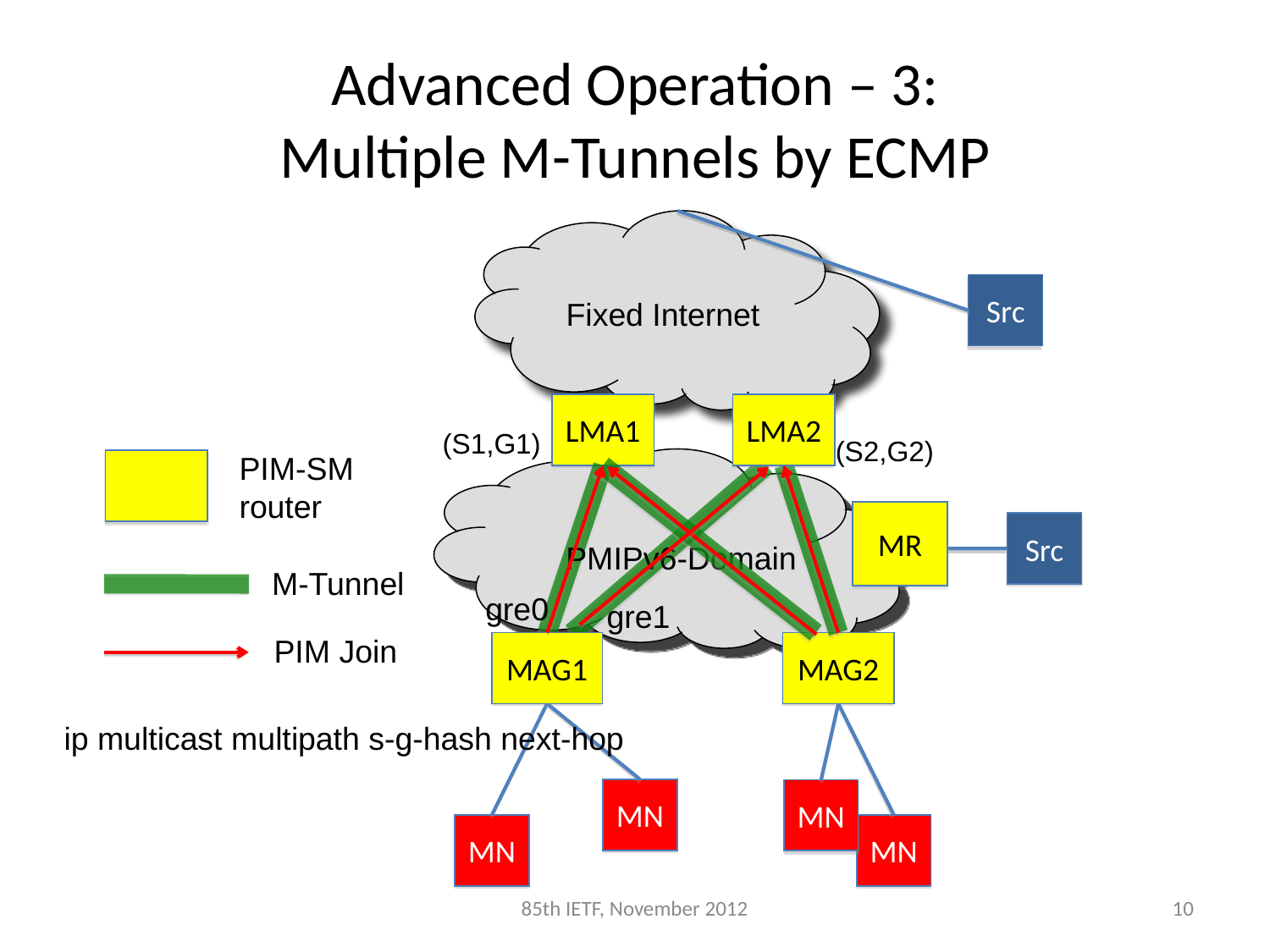

# Advanced Operation – 3: Multiple M-Tunnels by ECMP

Fixed Internet
Src
LMA1
LMA2
(S1,G1)
(S2,G2)
PIM-SM
router

MR
Src
PMIPv6-Domain
M-Tunnel
gre0
gre1
PIM Join
MAG1
MAG2
ip multicast multipath s-g-hash next-hop
MN
MN
MN
MN
85th IETF, November 2012
10